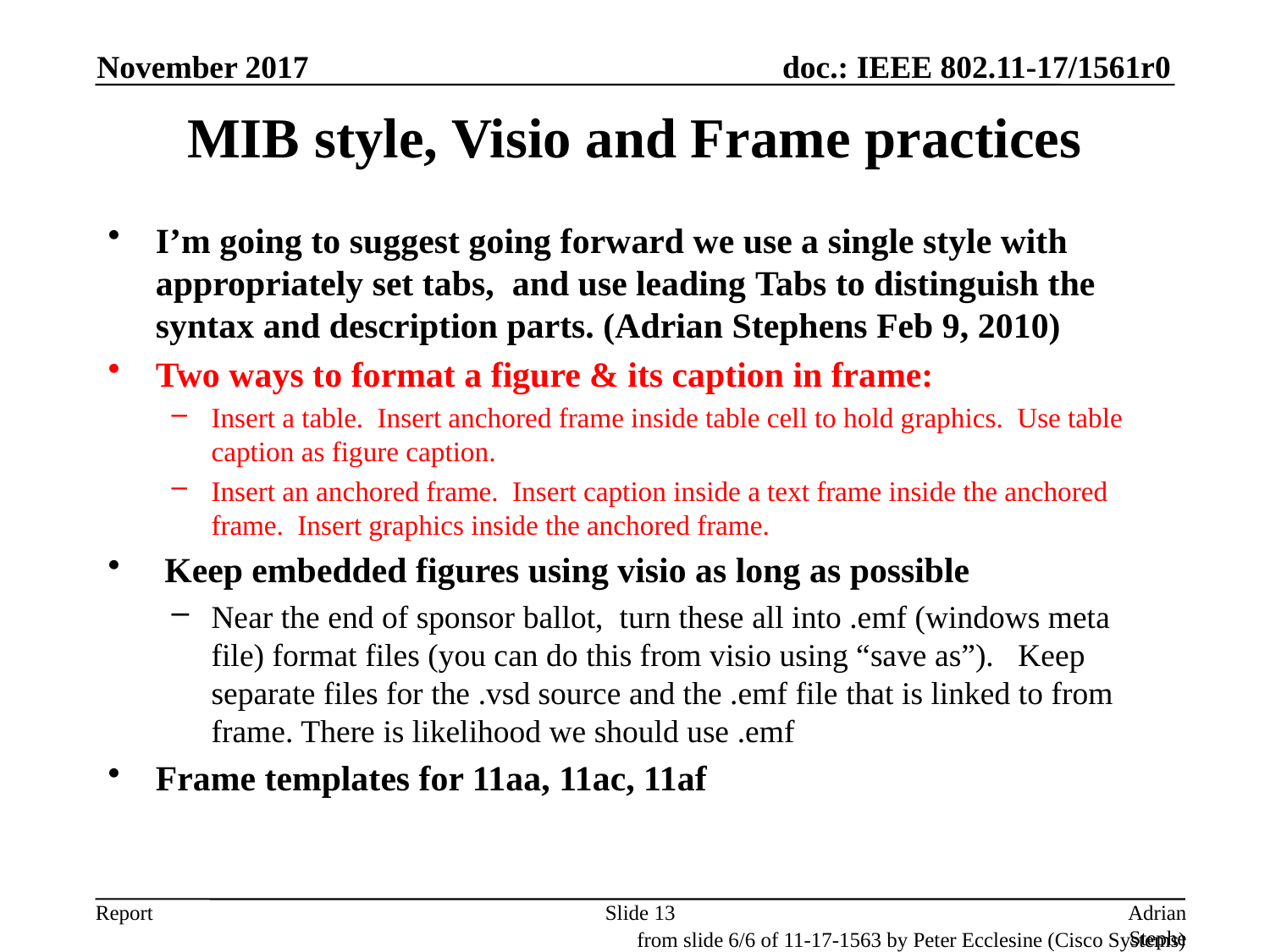

November 2017
# MIB style, Visio and Frame practices
I’m going to suggest going forward we use a single style with appropriately set tabs,  and use leading Tabs to distinguish the syntax and description parts. (Adrian Stephens Feb 9, 2010)
Two ways to format a figure & its caption in frame:
Insert a table.  Insert anchored frame inside table cell to hold graphics.  Use table caption as figure caption.
Insert an anchored frame.  Insert caption inside a text frame inside the anchored frame.  Insert graphics inside the anchored frame.
 Keep embedded figures using visio as long as possible
Near the end of sponsor ballot,  turn these all into .emf (windows meta file) format files (you can do this from visio using “save as”).   Keep separate files for the .vsd source and the .emf file that is linked to from frame. There is likelihood we should use .emf
Frame templates for 11aa, 11ac, 11af
Slide 13
Adrian Stephens, Intel Corporation
from slide 6/6 of 11-17-1563 by Peter Ecclesine (Cisco Systems)